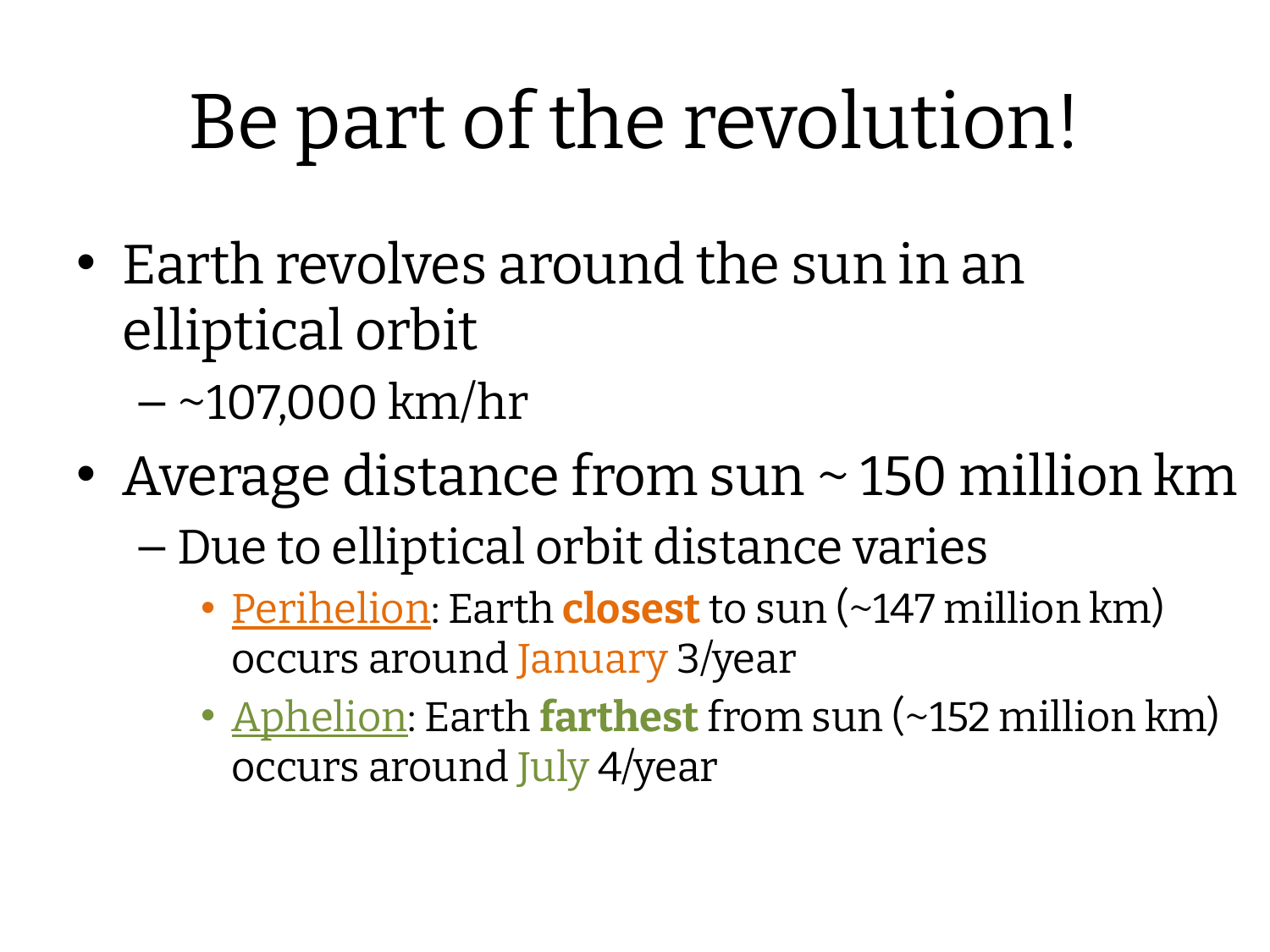

# Be part of the revolution!
Earth revolves around the sun in an elliptical orbit
~107,000 km/hr
Average distance from sun ~ 150 million km
Due to elliptical orbit distance varies
Perihelion: Earth closest to sun (~147 million km) occurs around January 3/year
Aphelion: Earth farthest from sun (~152 million km) occurs around July 4/year